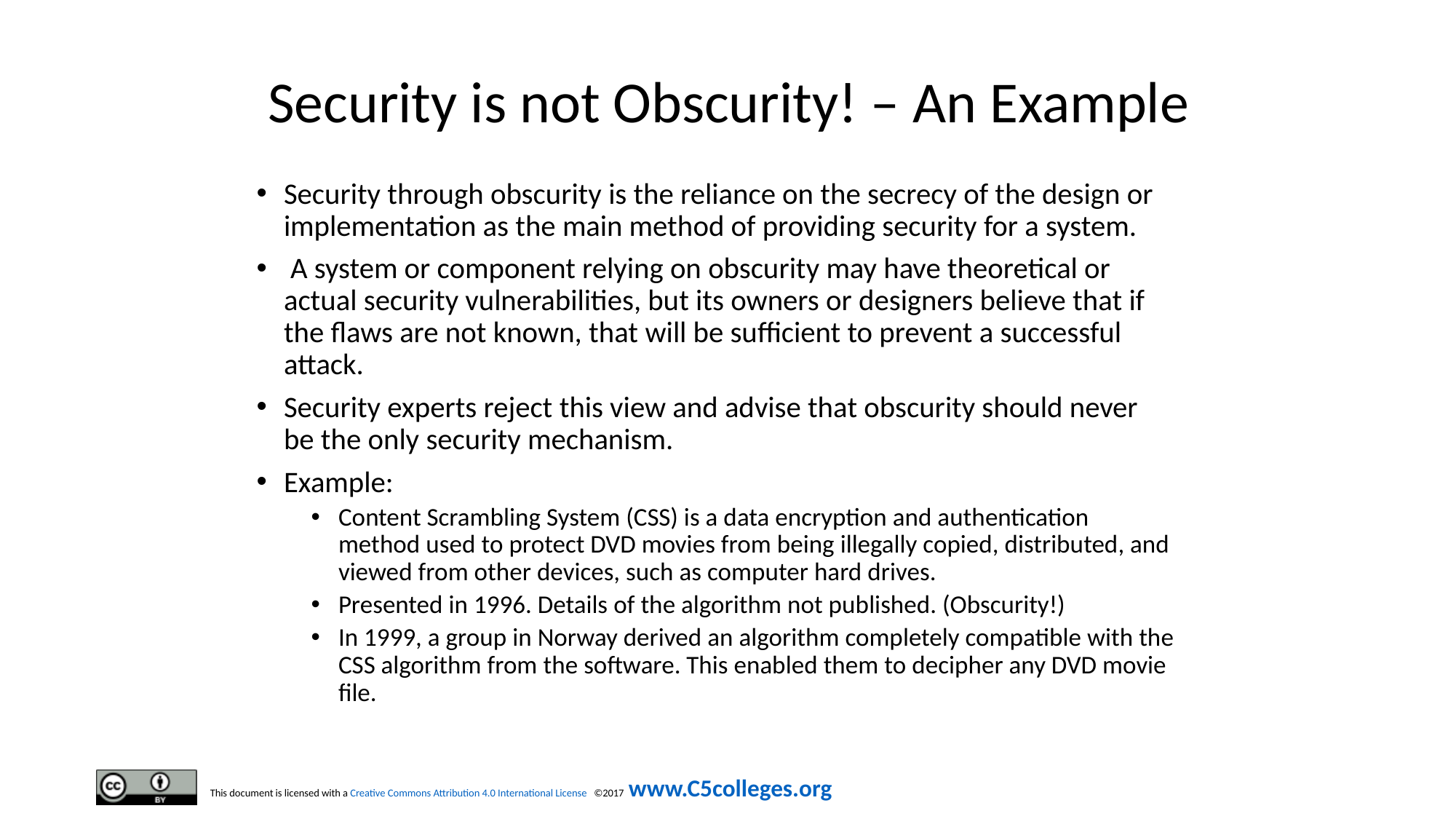

# Security is not Obscurity! – An Example
Security through obscurity is the reliance on the secrecy of the design or implementation as the main method of providing security for a system.
 A system or component relying on obscurity may have theoretical or actual security vulnerabilities, but its owners or designers believe that if the flaws are not known, that will be sufficient to prevent a successful attack.
Security experts reject this view and advise that obscurity should never be the only security mechanism.
Example:
Content Scrambling System (CSS) is a data encryption and authentication method used to protect DVD movies from being illegally copied, distributed, and viewed from other devices, such as computer hard drives.
Presented in 1996. Details of the algorithm not published. (Obscurity!)
In 1999, a group in Norway derived an algorithm completely compatible with the CSS algorithm from the software. This enabled them to decipher any DVD movie file.